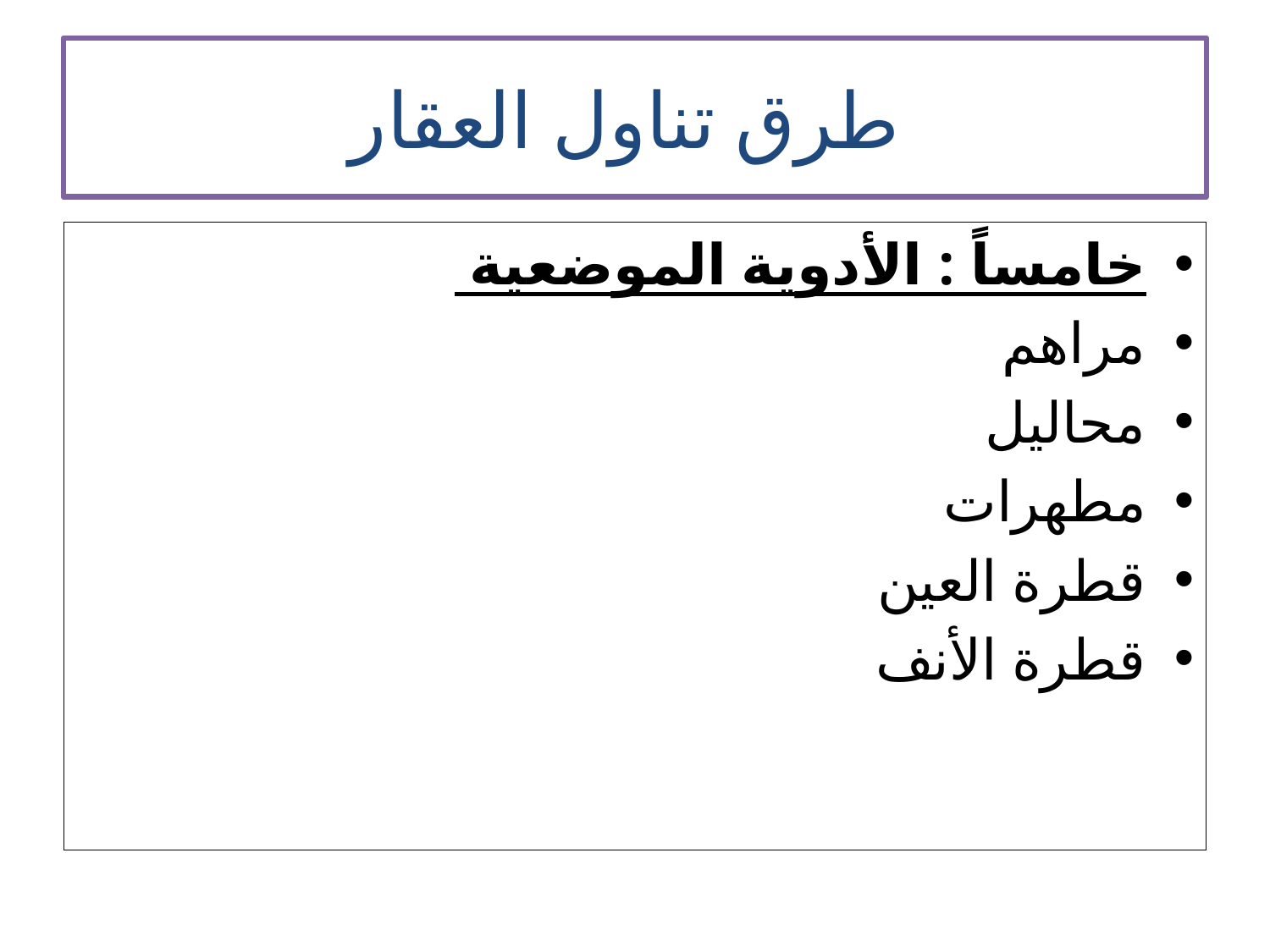

# طرق تناول العقار
خامساً : الأدوية الموضعية
مراهم
محاليل
مطهرات
قطرة العين
قطرة الأنف